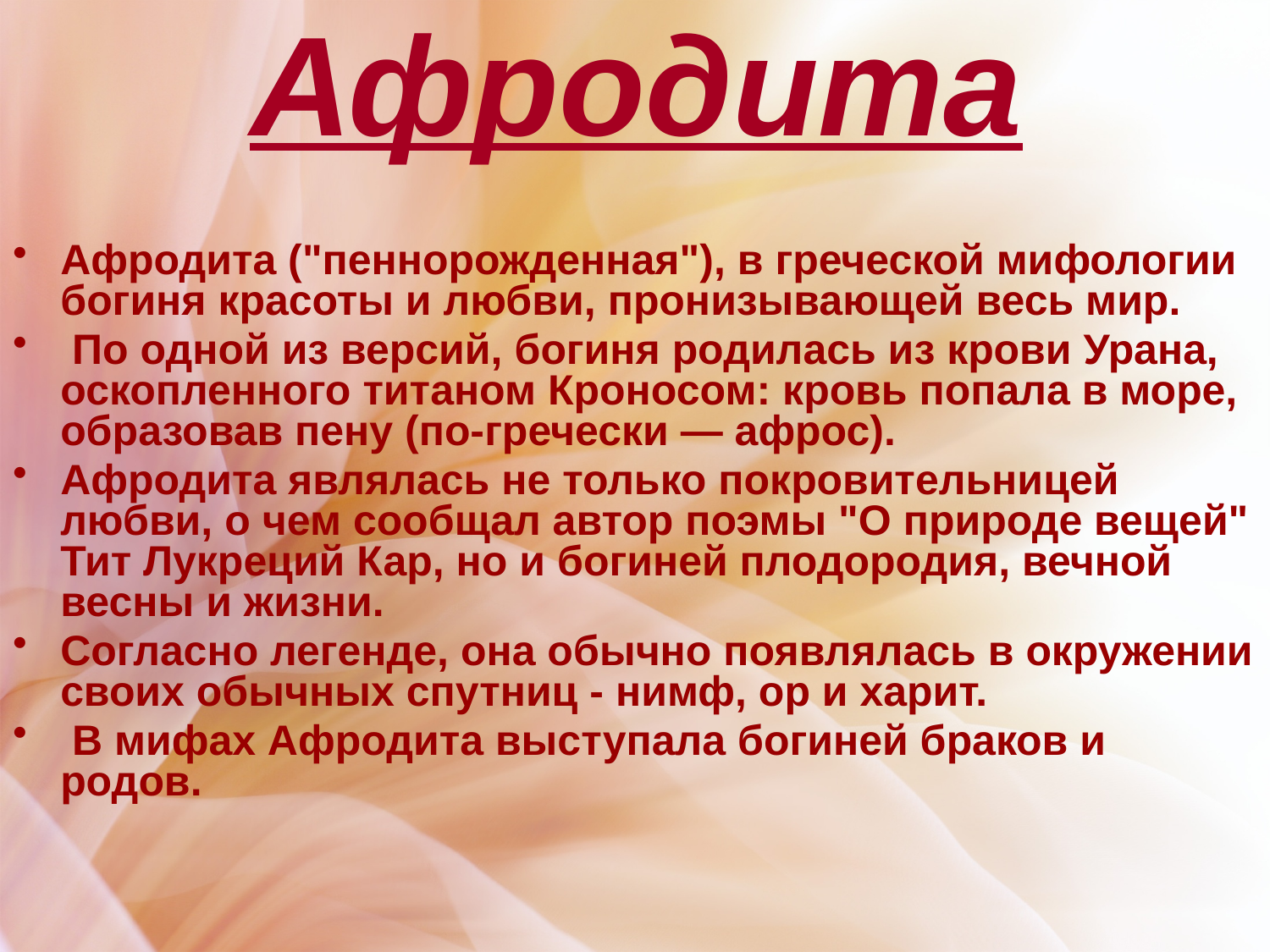

# Афродита

Афродита ("пеннорожденная"), в греческой мифологии богиня красоты и любви, пронизывающей весь мир.
 По одной из версий, богиня родилась из крови Урана, оскопленного титаном Кроносом: кровь попала в море, образовав пену (по-гречески — афрос).
Афродита являлась не только покровительницей любви, о чем сообщал автор поэмы "О природе вещей" Тит Лукреций Кар, но и богиней плодородия, вечной весны и жизни.
Согласно легенде, она обычно появлялась в окружении своих обычных спутниц - нимф, ор и харит.
 В мифах Афродита выступала богиней браков и родов.